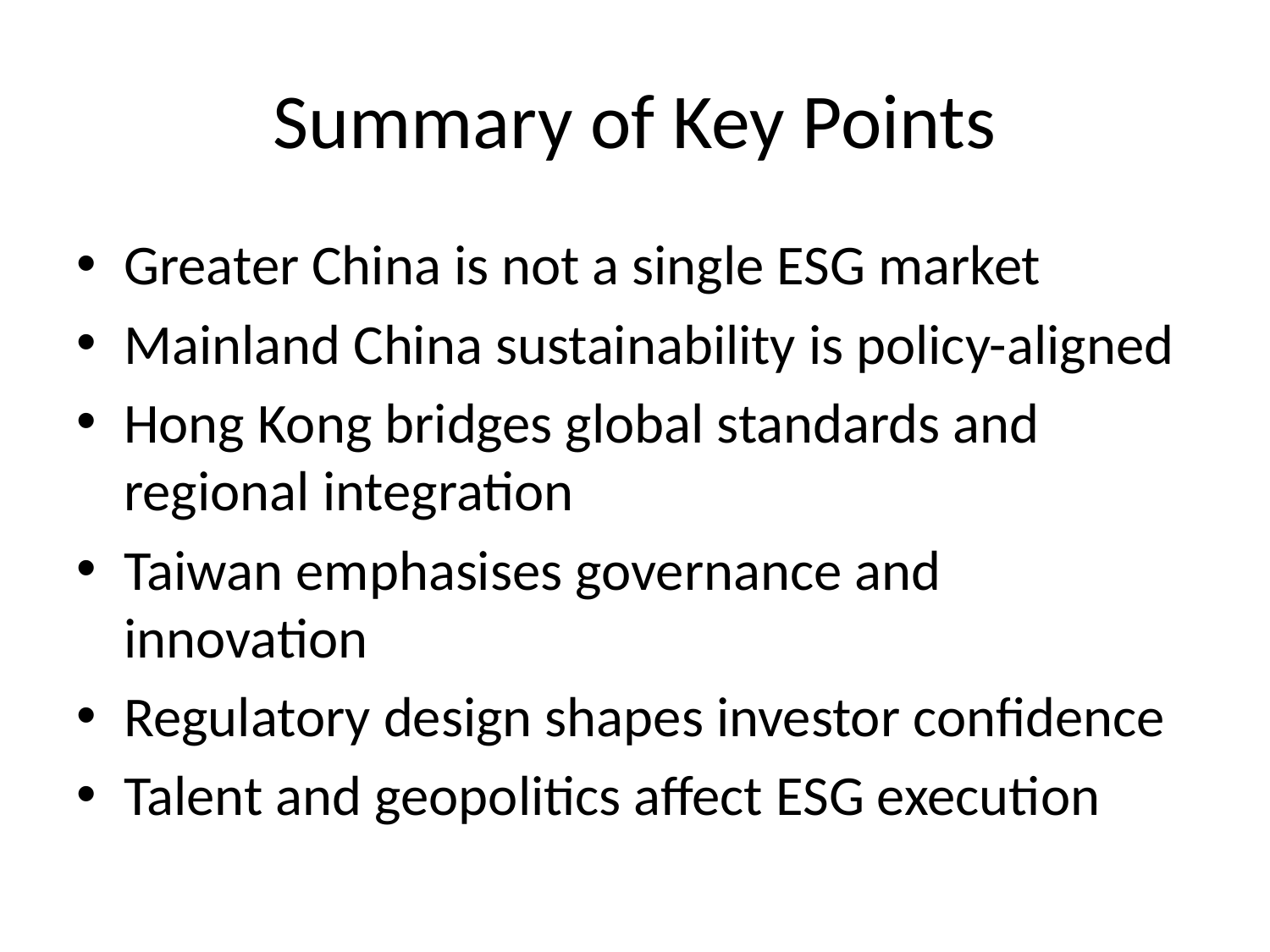

# Summary of Key Points
Greater China is not a single ESG market
Mainland China sustainability is policy-aligned
Hong Kong bridges global standards and regional integration
Taiwan emphasises governance and innovation
Regulatory design shapes investor confidence
Talent and geopolitics affect ESG execution